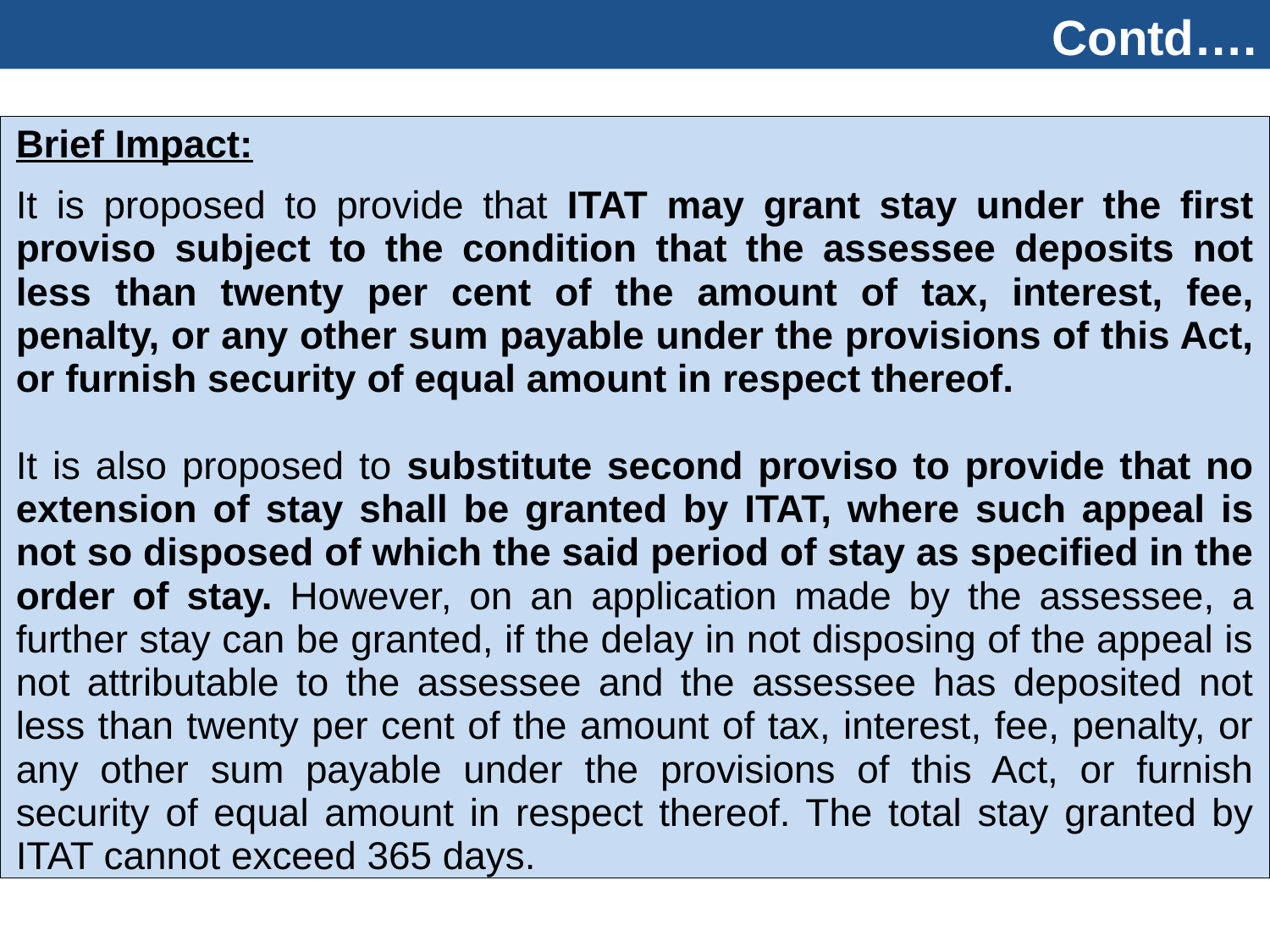

# Contd….
| Brief Impact: It is proposed to provide that ITAT may grant stay under the first proviso subject to the condition that the assessee deposits not less than twenty per cent of the amount of tax, interest, fee, penalty, or any other sum payable under the provisions of this Act, or furnish security of equal amount in respect thereof. It is also proposed to substitute second proviso to provide that no extension of stay shall be granted by ITAT, where such appeal is not so disposed of which the said period of stay as specified in the order of stay. However, on an application made by the assessee, a further stay can be granted, if the delay in not disposing of the appeal is not attributable to the assessee and the assessee has deposited not less than twenty per cent of the amount of tax, interest, fee, penalty, or any other sum payable under the provisions of this Act, or furnish security of equal amount in respect thereof. The total stay granted by ITAT cannot exceed 365 days. |
| --- |
138